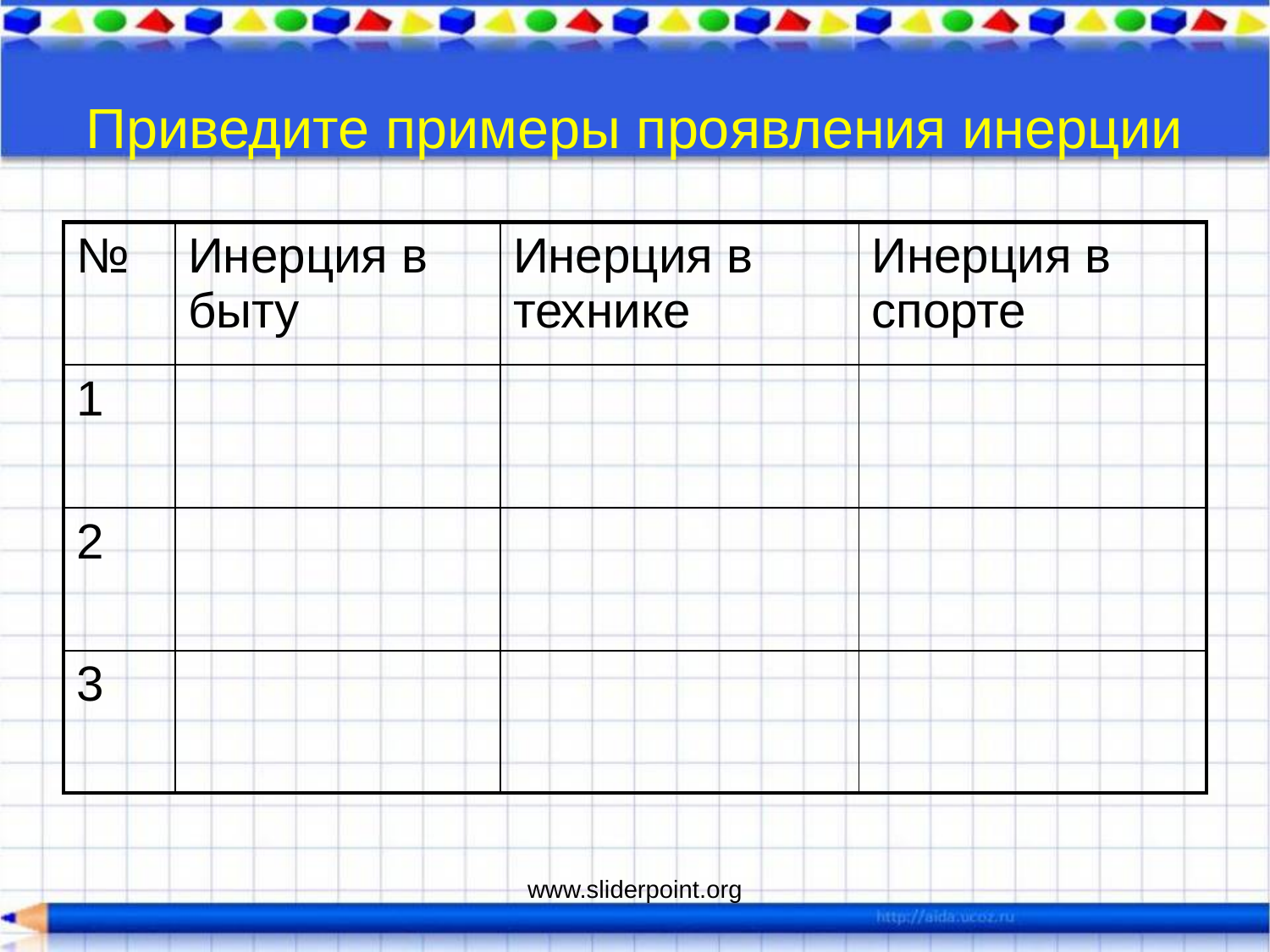

# Приведите примеры проявления инерции
| № | Инерция в быту | Инерция в технике | Инерция в спорте |
| --- | --- | --- | --- |
| 1 |  |  |  |
| 2 |  |  |  |
| 3 |  |  |  |
www.sliderpoint.org